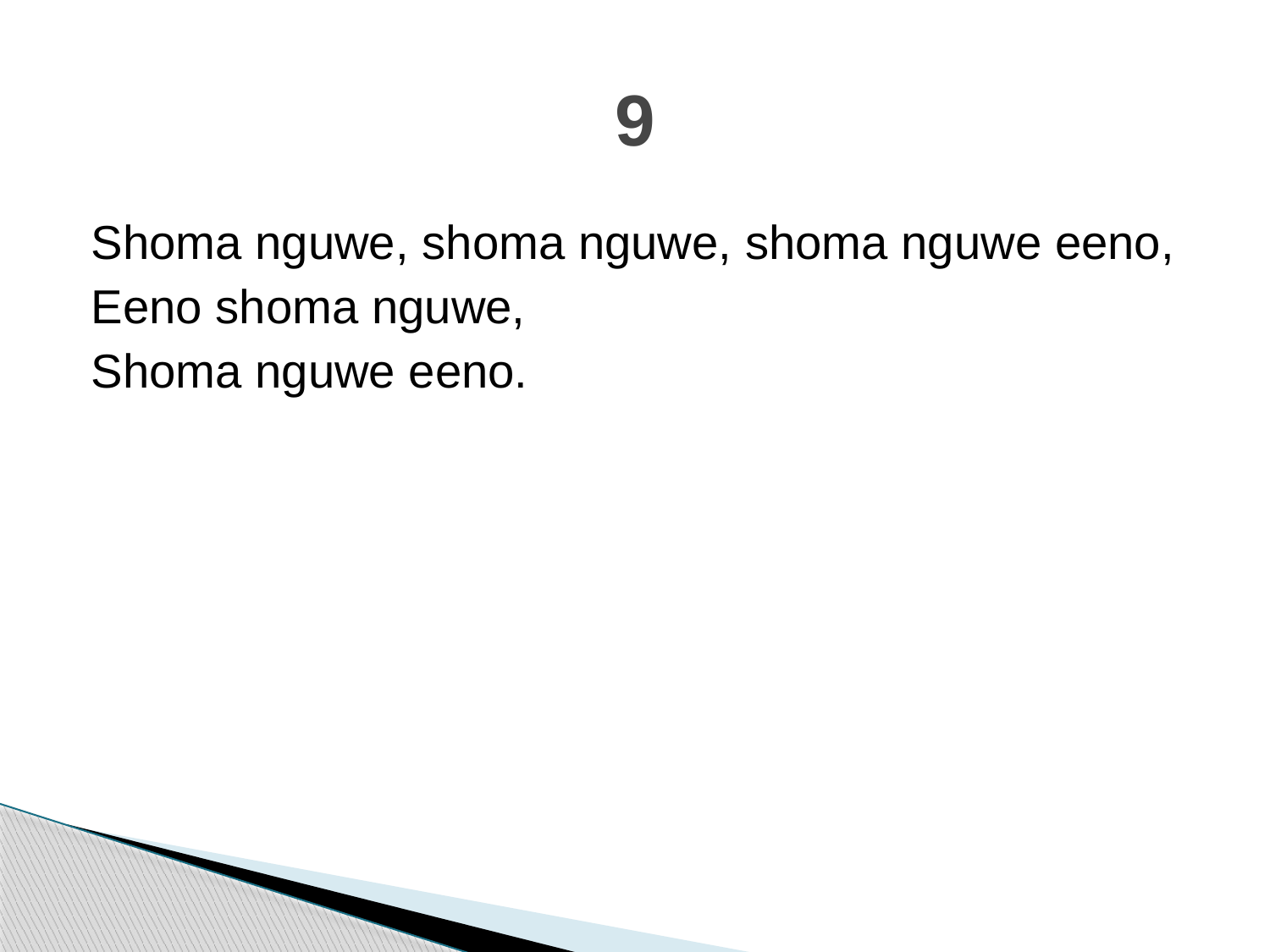

# 9
Shoma nguwe, shoma nguwe, shoma nguwe eeno,
Eeno shoma nguwe,
Shoma nguwe eeno.